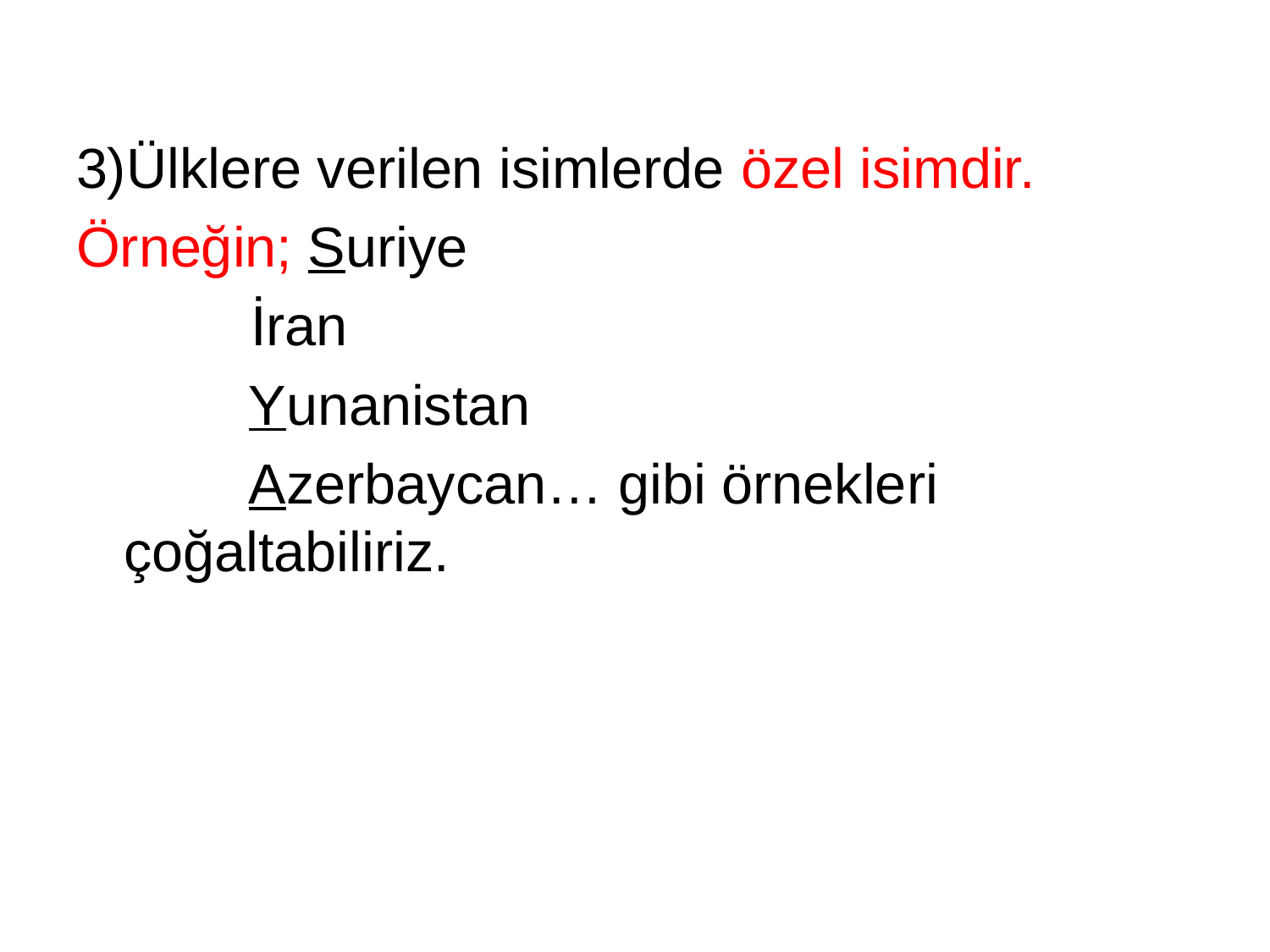

3)Ülklere verilen isimlerde özel isimdir.
Örneğin; Suriye
          	İran
           Yunanistan
           Azerbaycan… gibi örnekleri çoğaltabiliriz.